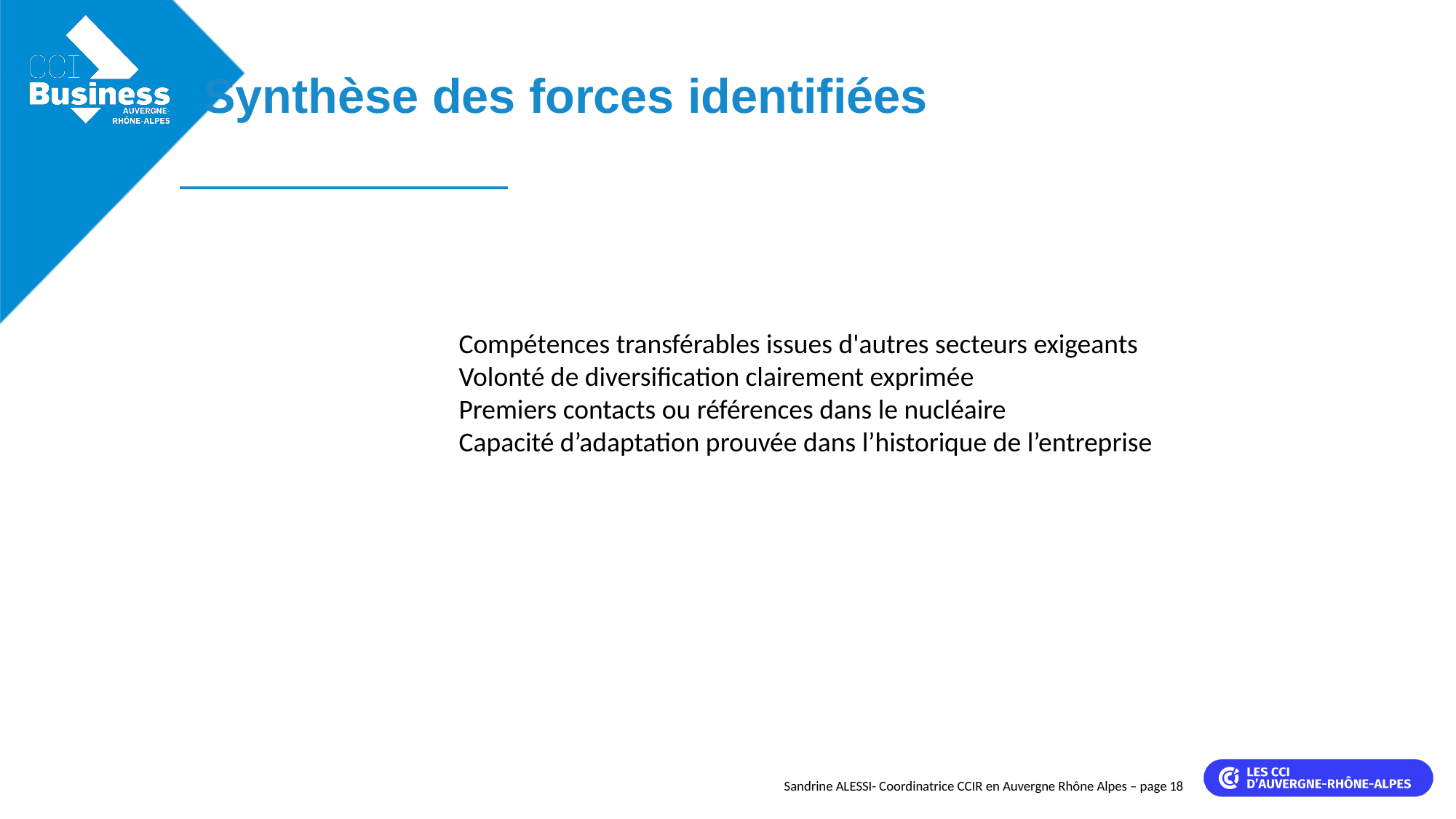

Synthèse des forces identifiées
Compétences transférables issues d'autres secteurs exigeants
Volonté de diversification clairement exprimée
Premiers contacts ou références dans le nucléaire
Capacité d’adaptation prouvée dans l’historique de l’entreprise
Sandrine ALESSI- Coordinatrice CCIR en Auvergne Rhône Alpes – page 18